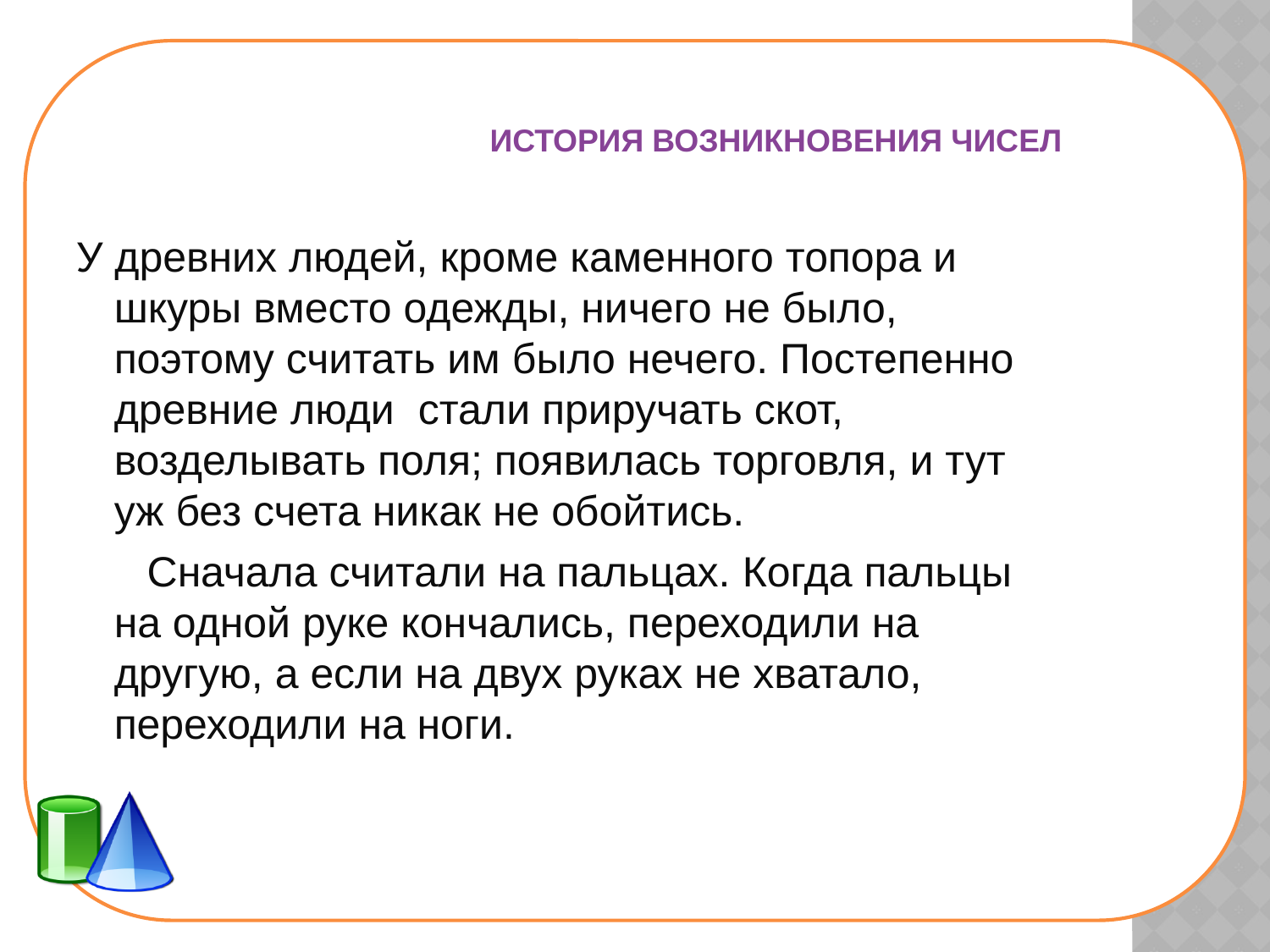

# История возникновения чисел
У древних людей, кроме каменного топора и шкуры вместо одежды, ничего не было, поэтому считать им было нечего. Постепенно древние люди  стали приручать скот, возделывать поля; появилась торговля, и тут уж без счета никак не обойтись.
      Сначала считали на пальцах. Когда пальцы на одной руке кончались, переходили на другую, а если на двух руках не хватало, переходили на ноги.